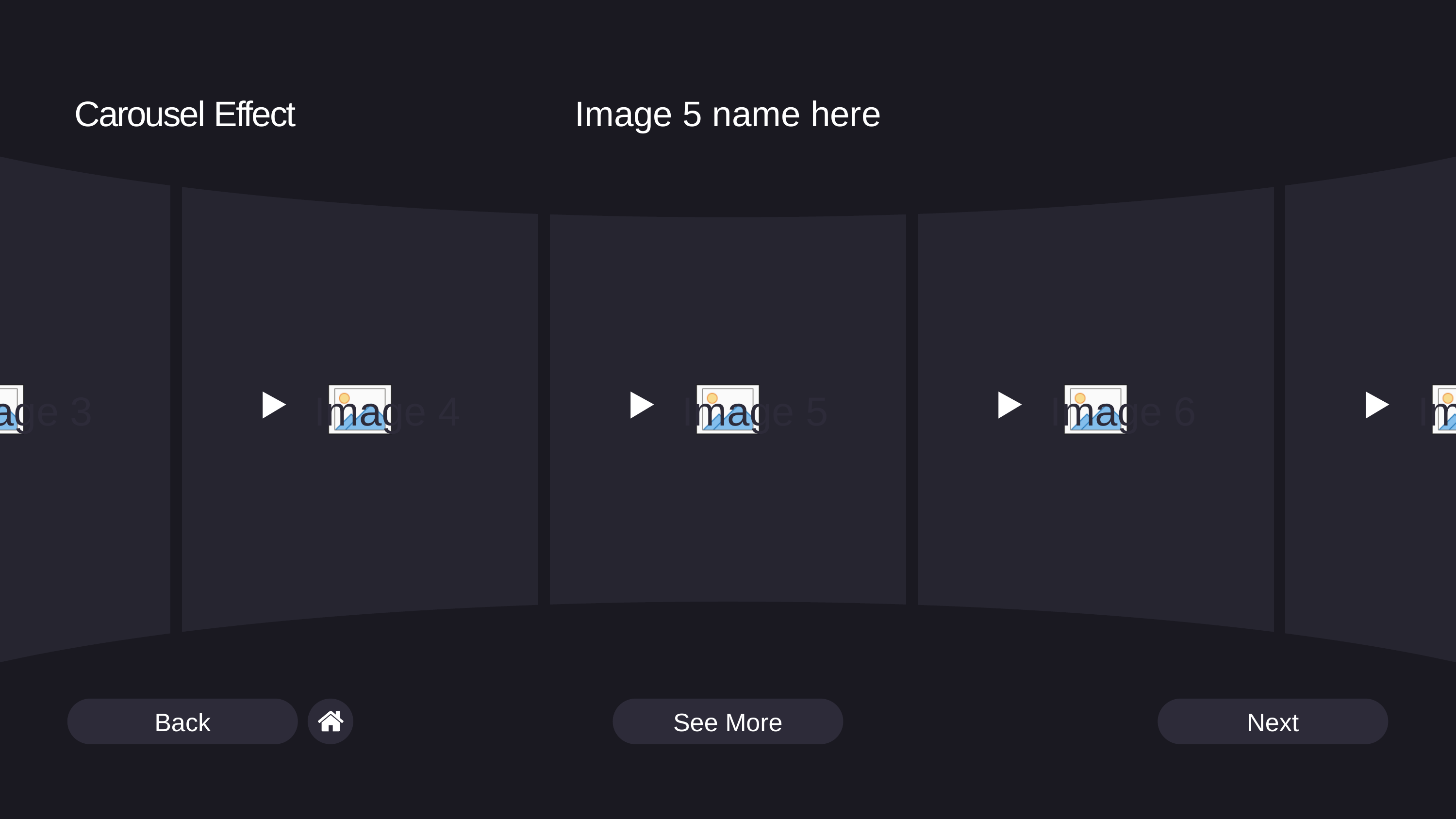

Carousel Effect
Image 5 name here

Back
See More
Next